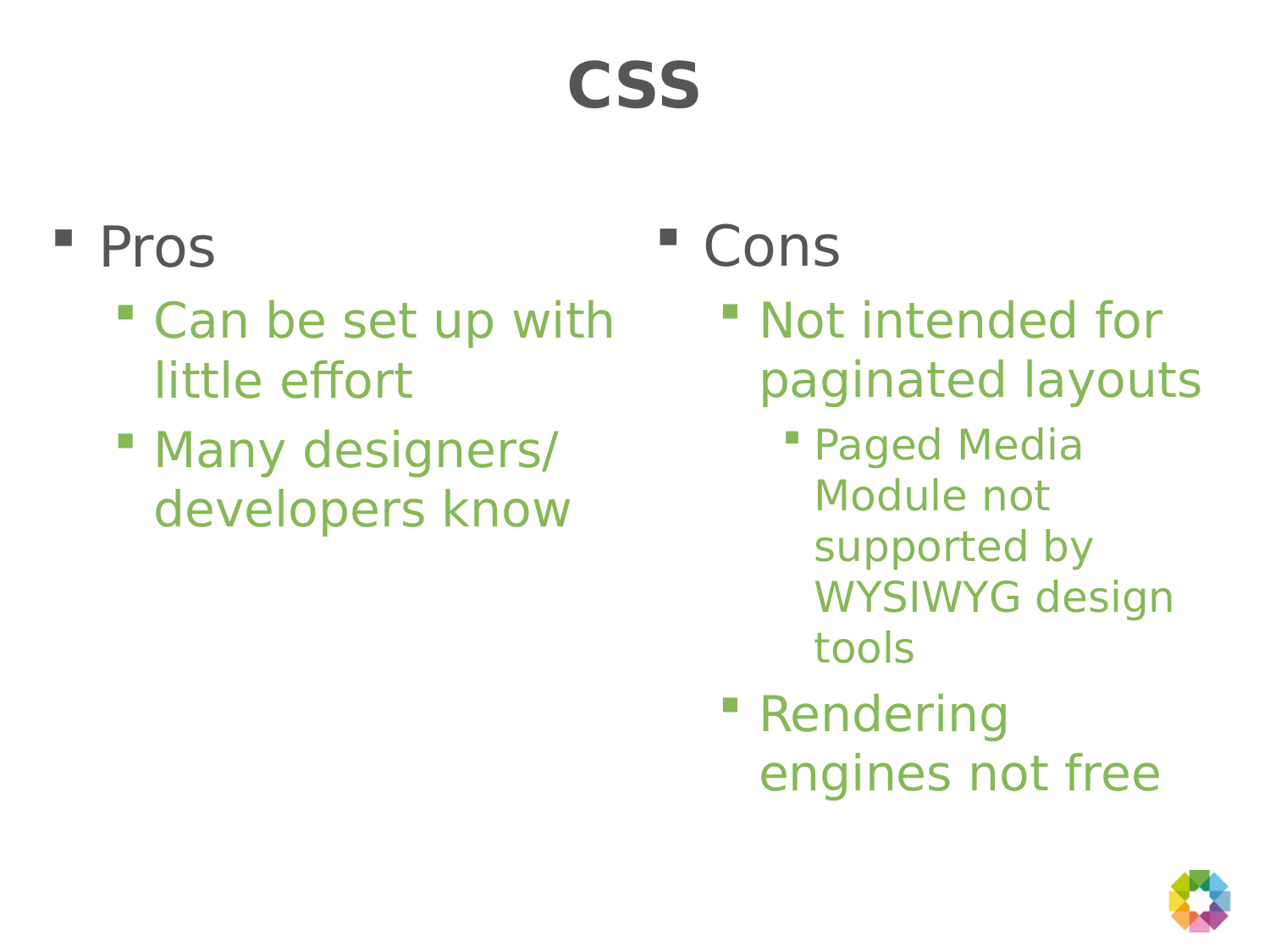

# CSS
Cons
Not intended for paginated layouts
Paged Media Module not supported by WYSIWYG design tools
Rendering engines not free

Pros
Can be set up with little effort
Many designers/ developers know